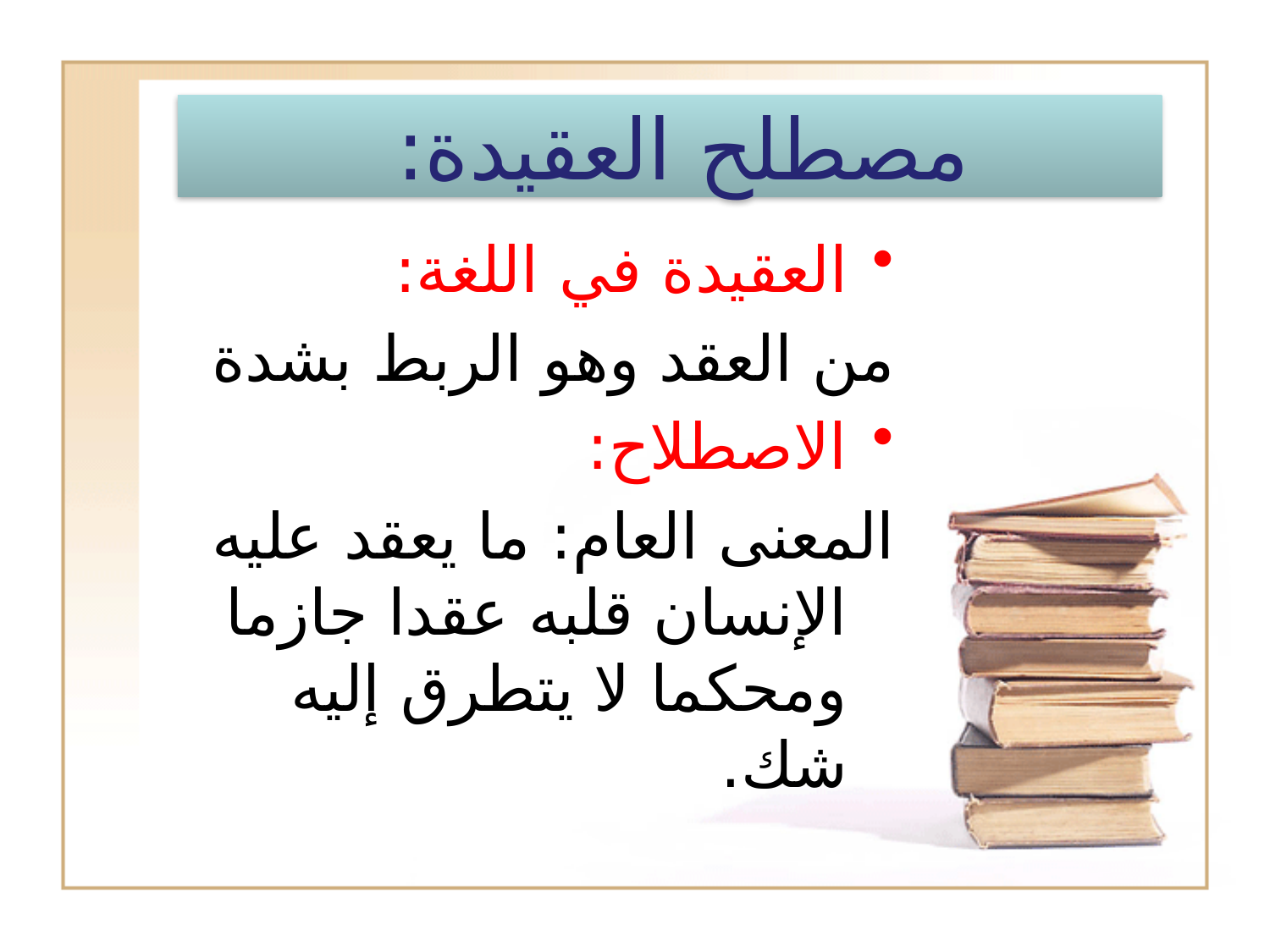

# مصطلح العقيدة:
العقيدة في اللغة:
من العقد وهو الربط بشدة
الاصطلاح:
المعنى العام: ما يعقد عليه الإنسان قلبه عقدا جازما ومحكما لا يتطرق إليه شك.